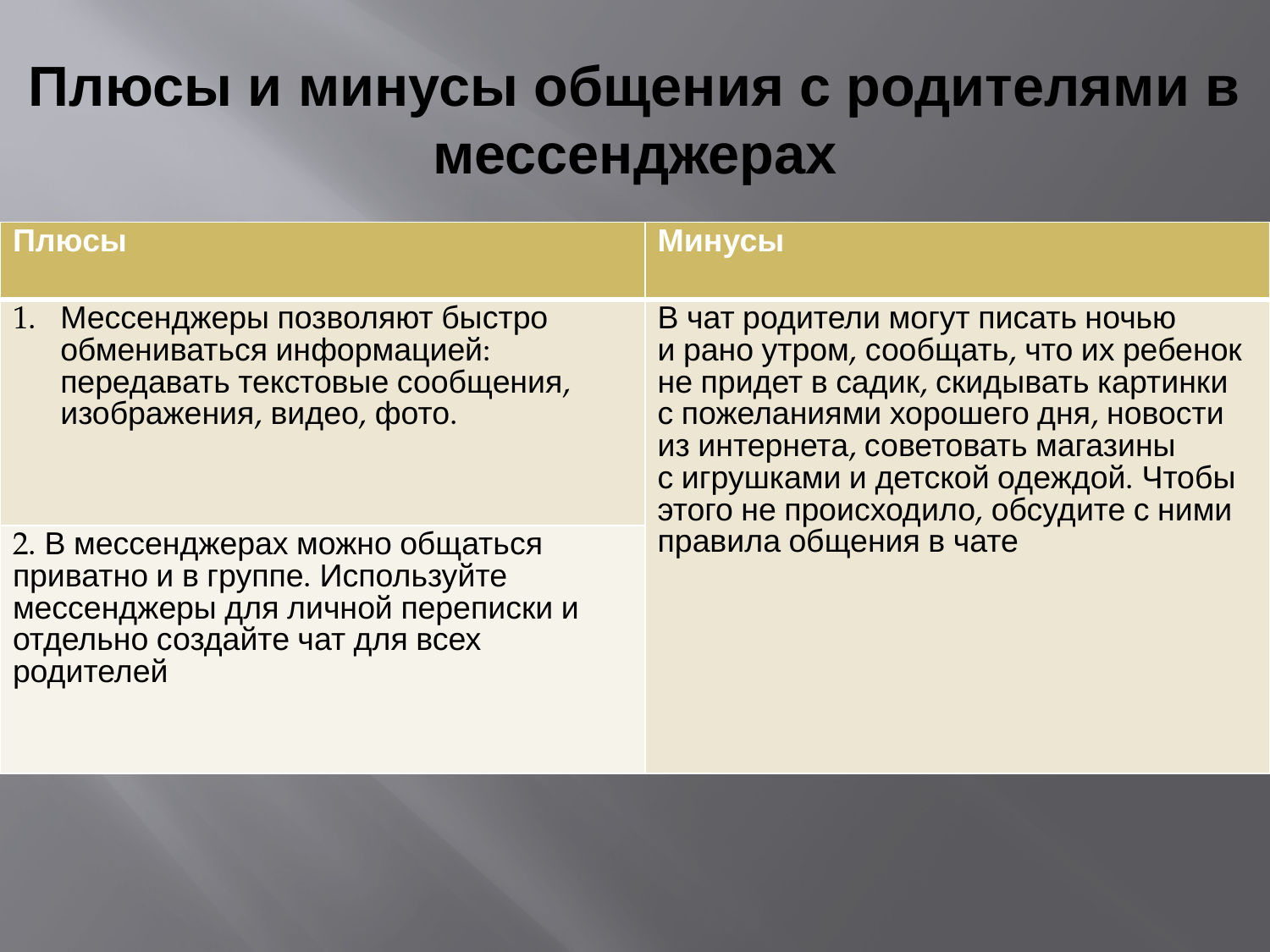

# Плюсы и минусы общения с родителями в мессенджерах
| Плюсы | Минусы |
| --- | --- |
| Мессенджеры позволяют быстро обмениваться информацией: передавать текстовые сообщения, изображения, видео, фото. | В чат родители могут писать ночью и рано утром, сообщать, что их ребенок не придет в садик, скидывать картинки с пожеланиями хорошего дня, новости из интернета, советовать магазины с игрушками и детской одеждой. Чтобы этого не происходило, обсудите с ними правила общения в чате |
| 2. В мессенджерах можно общаться приватно и в группе. Используйте мессенджеры для личной переписки и отдельно создайте чат для всех родителей |  |